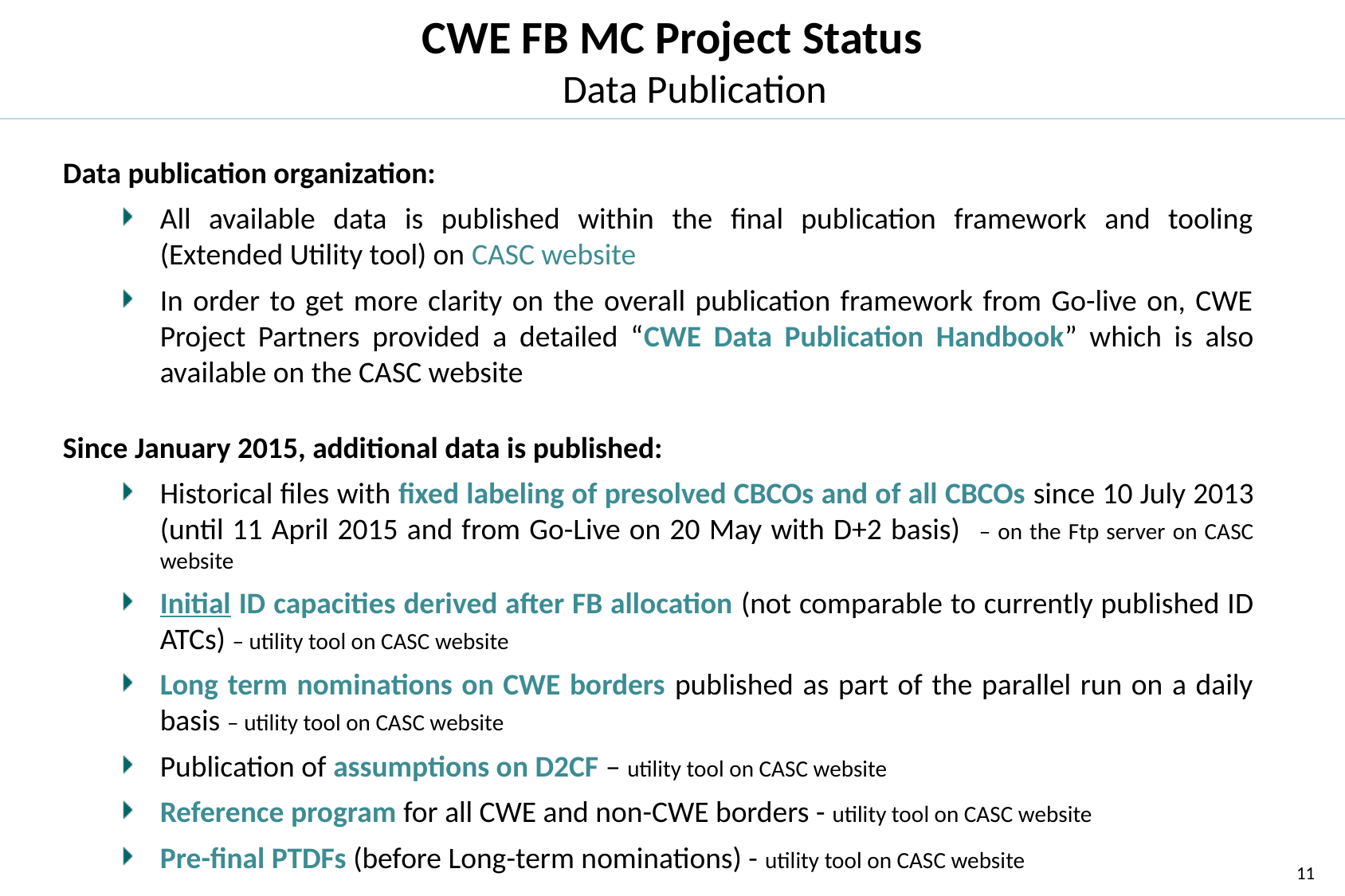

# CWE FB MC Project Status Data Publication
Data publication organization:
All available data is published within the final publication framework and tooling (Extended Utility tool) on CASC website
In order to get more clarity on the overall publication framework from Go-live on, CWE Project Partners provided a detailed “CWE Data Publication Handbook” which is also available on the CASC website

Since January 2015, additional data is published:
Historical files with fixed labeling of presolved CBCOs and of all CBCOs since 10 July 2013 (until 11 April 2015 and from Go-Live on 20 May with D+2 basis)  – on the Ftp server on CASC website
Initial ID capacities derived after FB allocation (not comparable to currently published ID ATCs) – utility tool on CASC website
Long term nominations on CWE borders published as part of the parallel run on a daily basis – utility tool on CASC website
Publication of assumptions on D2CF – utility tool on CASC website
Reference program for all CWE and non-CWE borders - utility tool on CASC website
Pre-final PTDFs (before Long-term nominations) - utility tool on CASC website

11